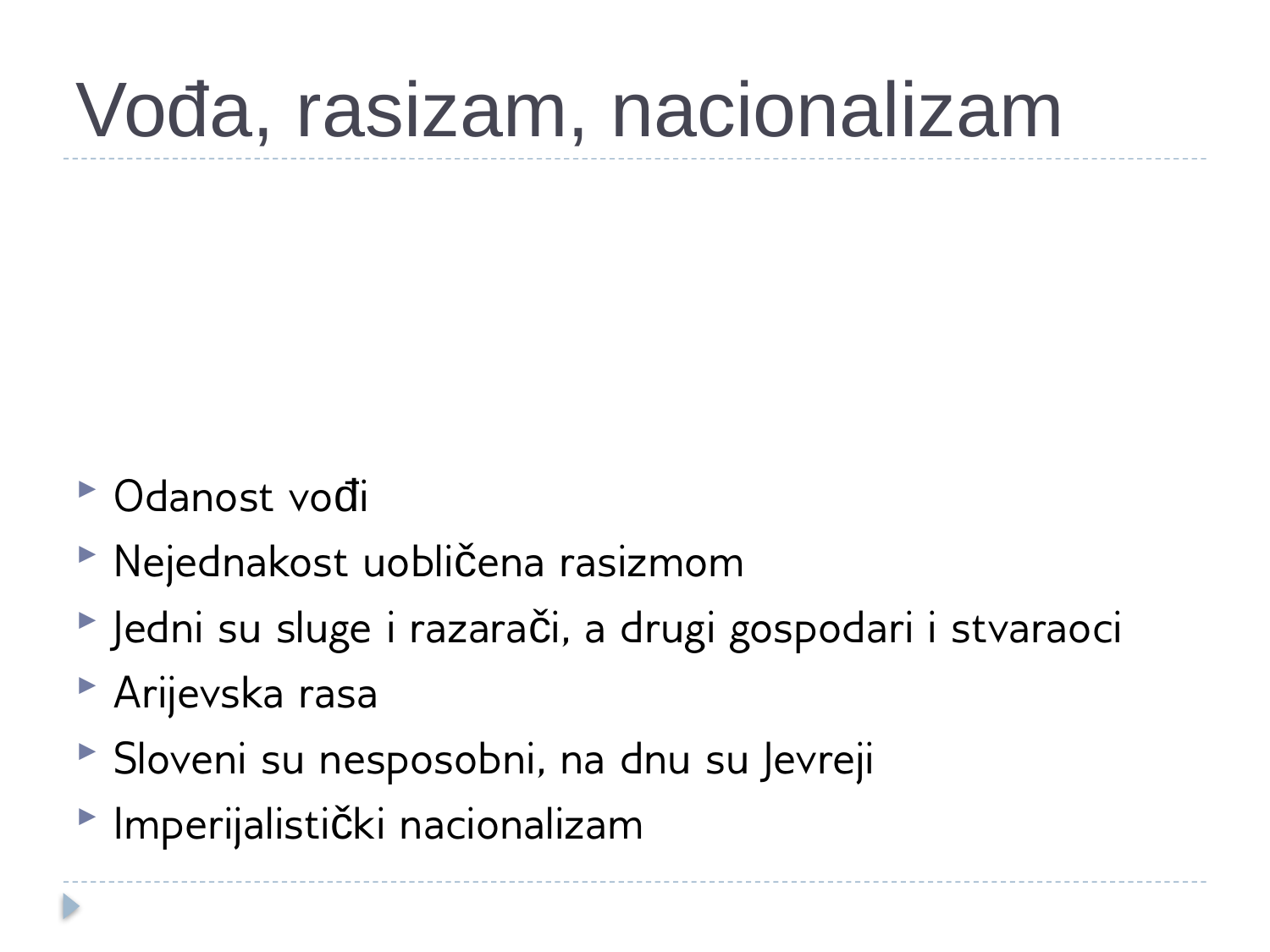

# Vođa, rasizam, nacionalizam
Odanost vođi
Nejednakost uobličena rasizmom
Jedni su sluge i razarači, a drugi gospodari i stvaraoci
Arijevska rasa
Sloveni su nesposobni, na dnu su Jevreji
Imperijalistički nacionalizam